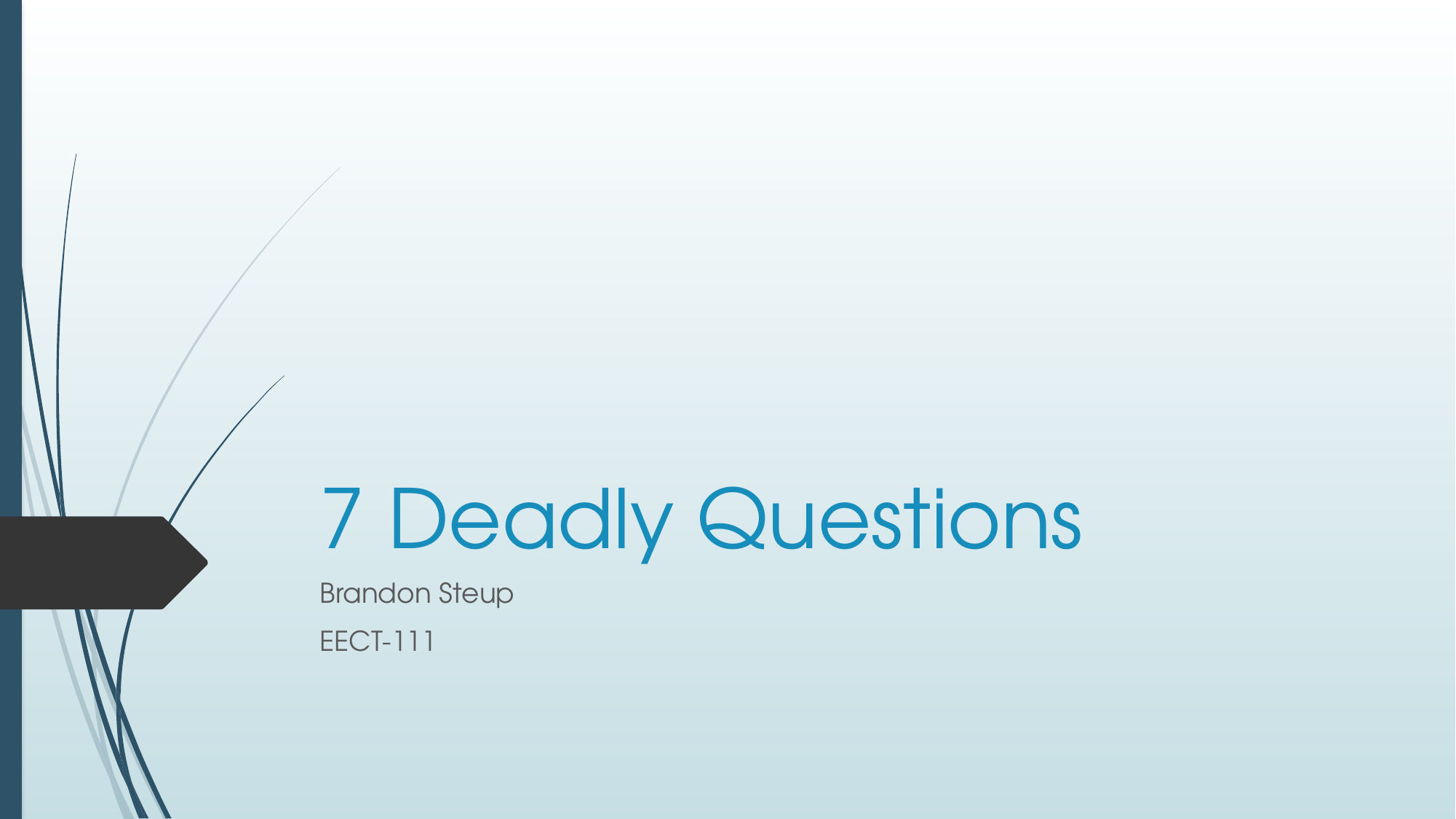

# 7 Deadly Questions
Brandon Steup
EECT-111